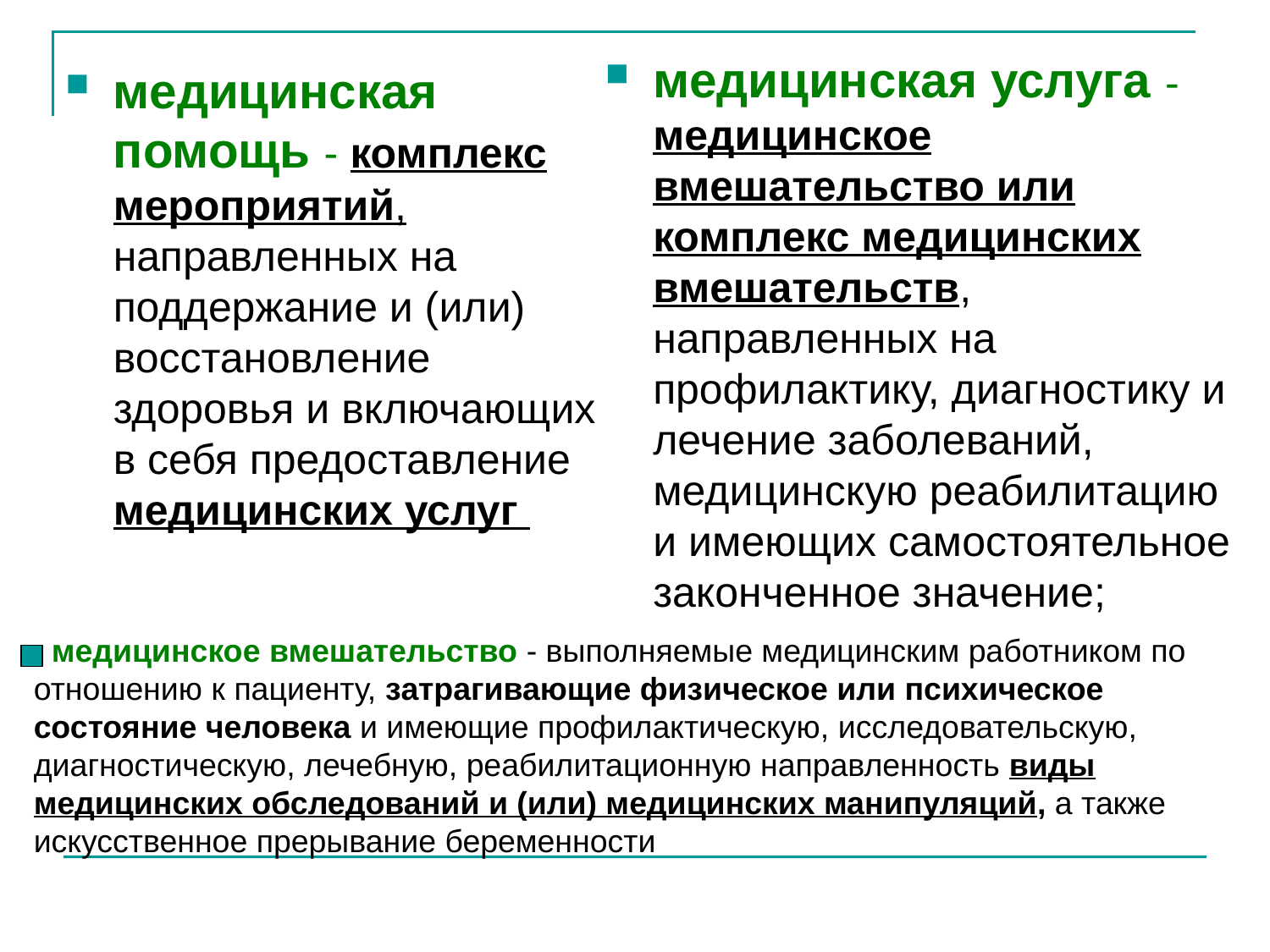

медицинская услуга - медицинское вмешательство или комплекс медицинских вмешательств, направленных на профилактику, диагностику и лечение заболеваний, медицинскую реабилитацию и имеющих самостоятельное законченное значение;
медицинская помощь - комплекс мероприятий, направленных на поддержание и (или) восстановление здоровья и включающих в себя предоставление медицинских услуг
  медицинское вмешательство - выполняемые медицинским работником по отношению к пациенту, затрагивающие физическое или психическое состояние человека и имеющие профилактическую, исследовательскую, диагностическую, лечебную, реабилитационную направленность виды медицинских обследований и (или) медицинских манипуляций, а также искусственное прерывание беременности